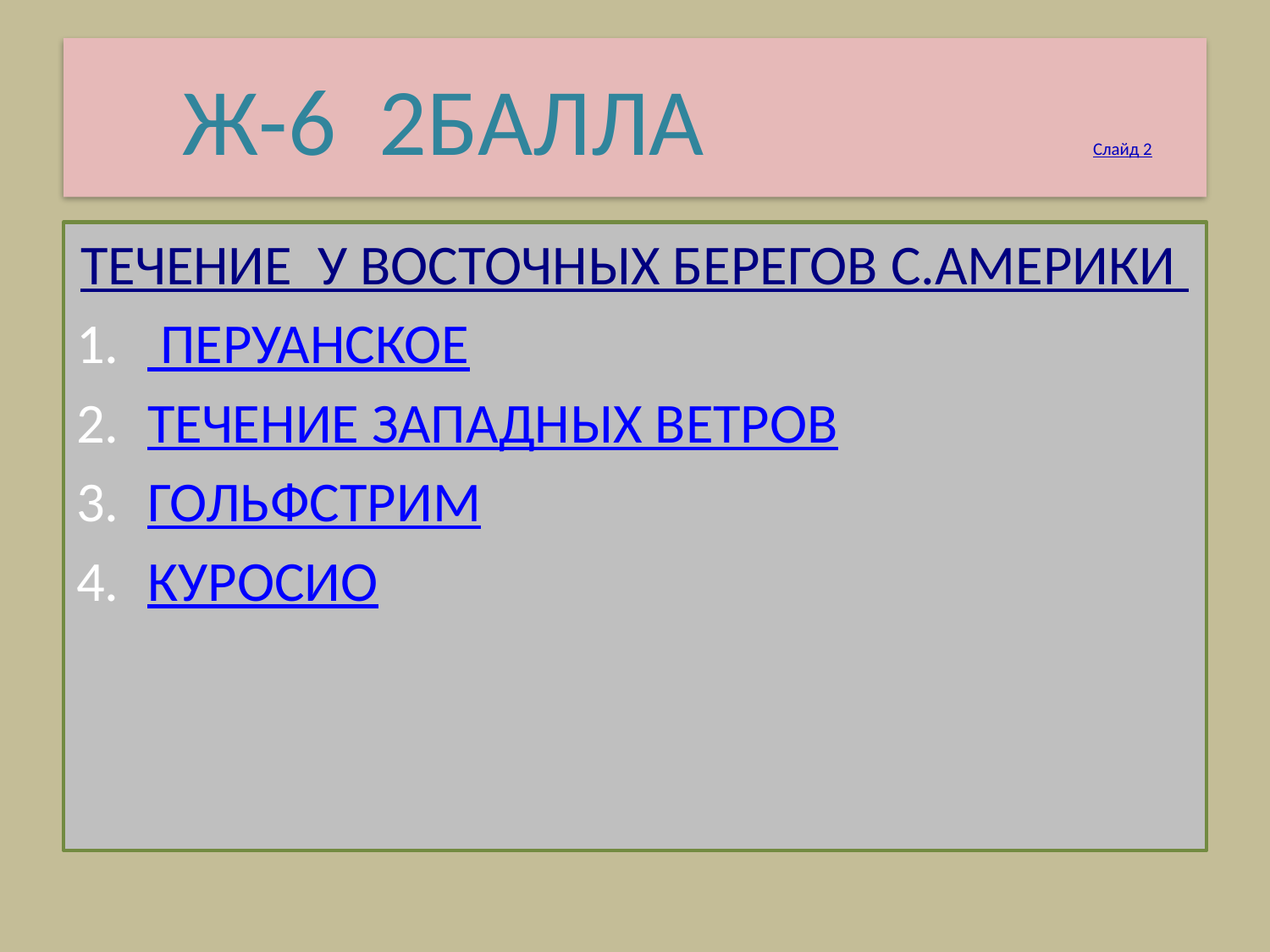

# Ж-6  2БАЛЛА                  Слайд 2
ТЕЧЕНИЕ  У ВОСТОЧНЫХ БЕРЕГОВ С.АМЕРИКИ
 ПЕРУАНСКОЕ
ТЕЧЕНИЕ ЗАПАДНЫХ ВЕТРОВ
ГОЛЬФСТРИМ
КУРОСИО